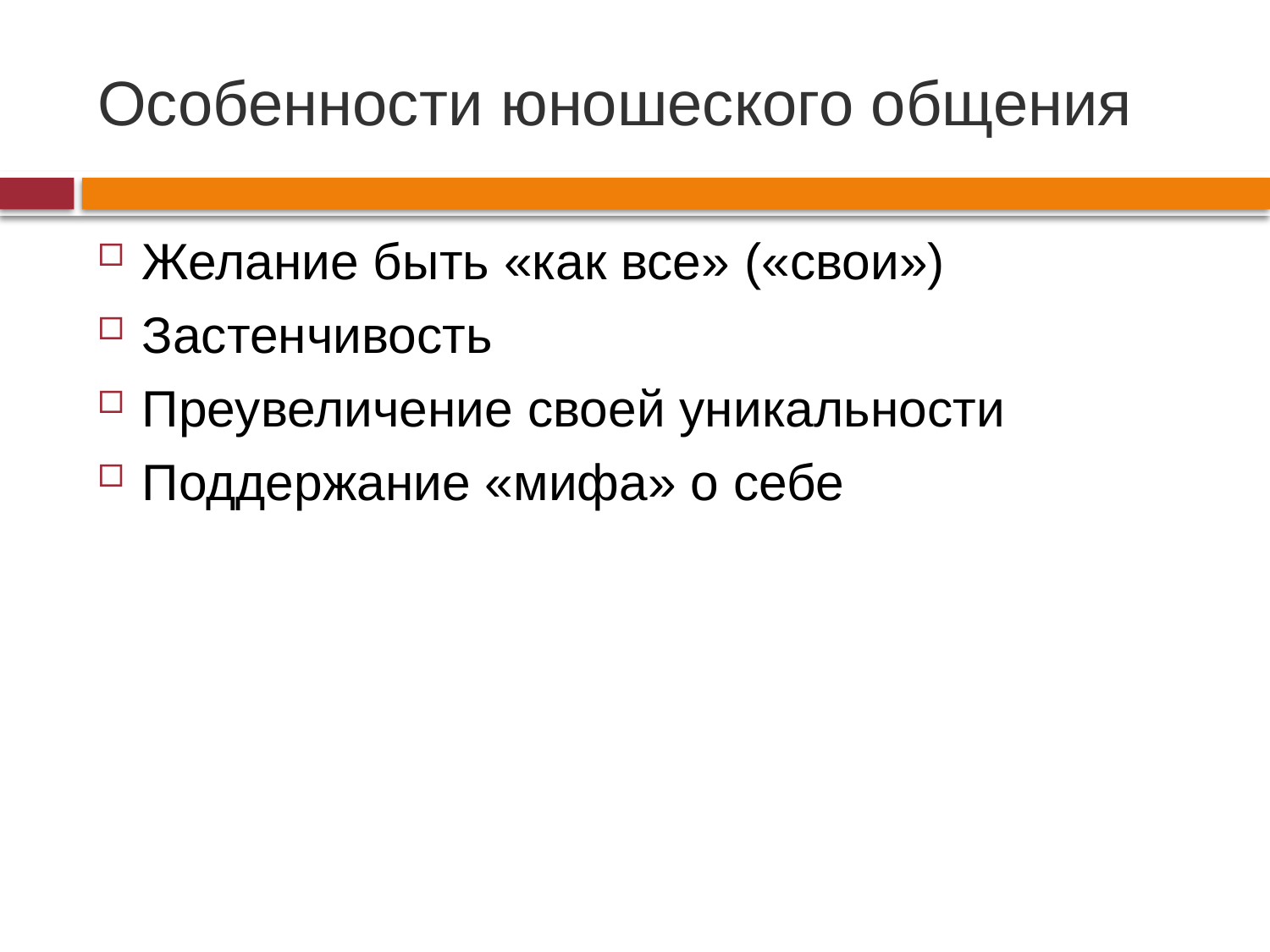

# Особенности юношеского общения
Желание быть «как все» («свои»)
Застенчивость
Преувеличение своей уникальности
Поддержание «мифа» о себе